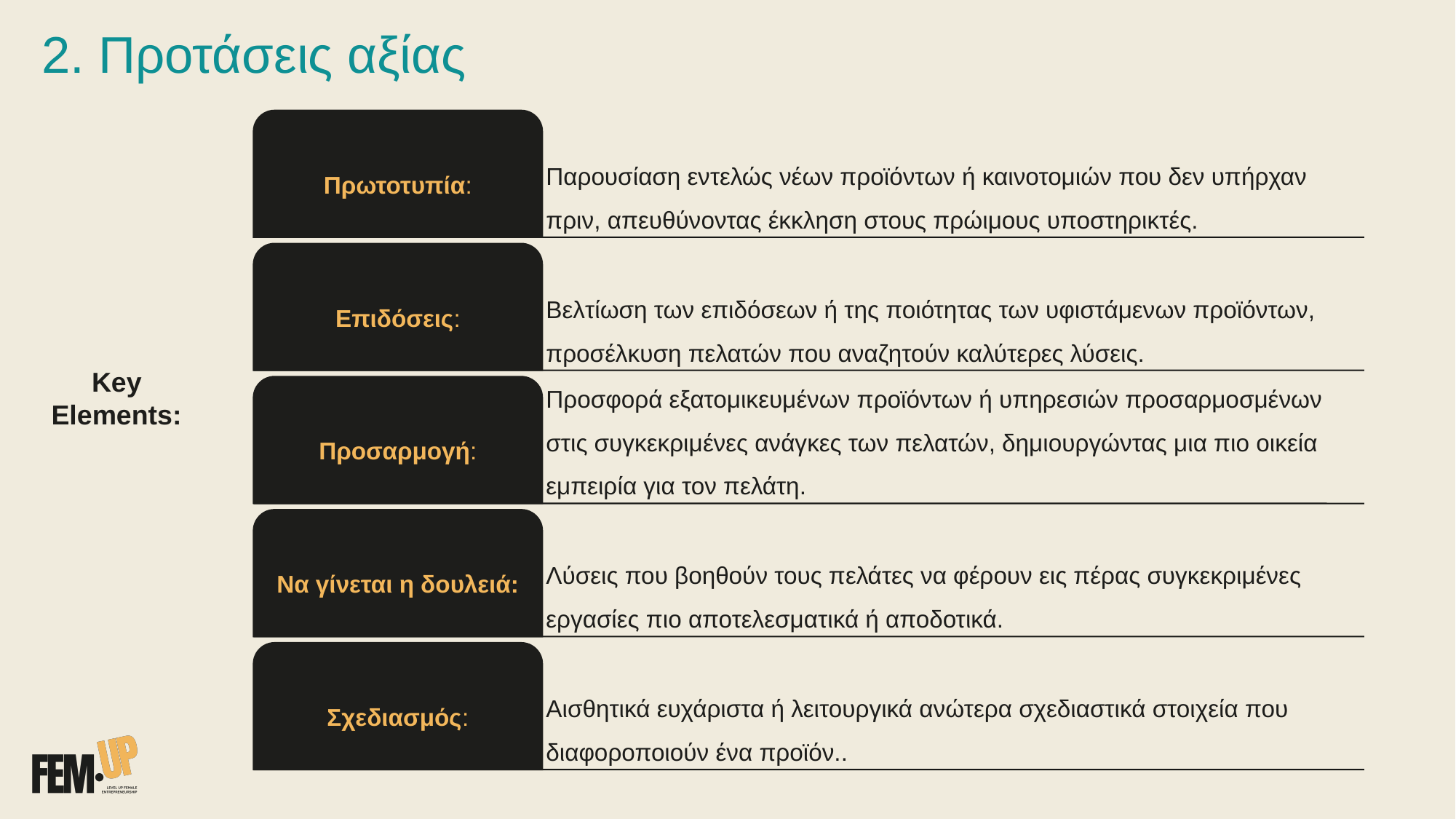

# 2. Προτάσεις αξίας
Παρουσίαση εντελώς νέων προϊόντων ή καινοτομιών που δεν υπήρχαν πριν, απευθύνοντας έκκληση στους πρώιμους υποστηρικτές.
Πρωτοτυπία:
Βελτίωση των επιδόσεων ή της ποιότητας των υφιστάμενων προϊόντων, προσέλκυση πελατών που αναζητούν καλύτερες λύσεις.
Επιδόσεις:
Προσφορά εξατομικευμένων προϊόντων ή υπηρεσιών προσαρμοσμένων στις συγκεκριμένες ανάγκες των πελατών, δημιουργώντας μια πιο οικεία εμπειρία για τον πελάτη.
Προσαρμογή:
Λύσεις που βοηθούν τους πελάτες να φέρουν εις πέρας συγκεκριμένες εργασίες πιο αποτελεσματικά ή αποδοτικά.
Να γίνεται η δουλειά:
Αισθητικά ευχάριστα ή λειτουργικά ανώτερα σχεδιαστικά στοιχεία που διαφοροποιούν ένα προϊόν..
Σχεδιασμός:
Key Elements: